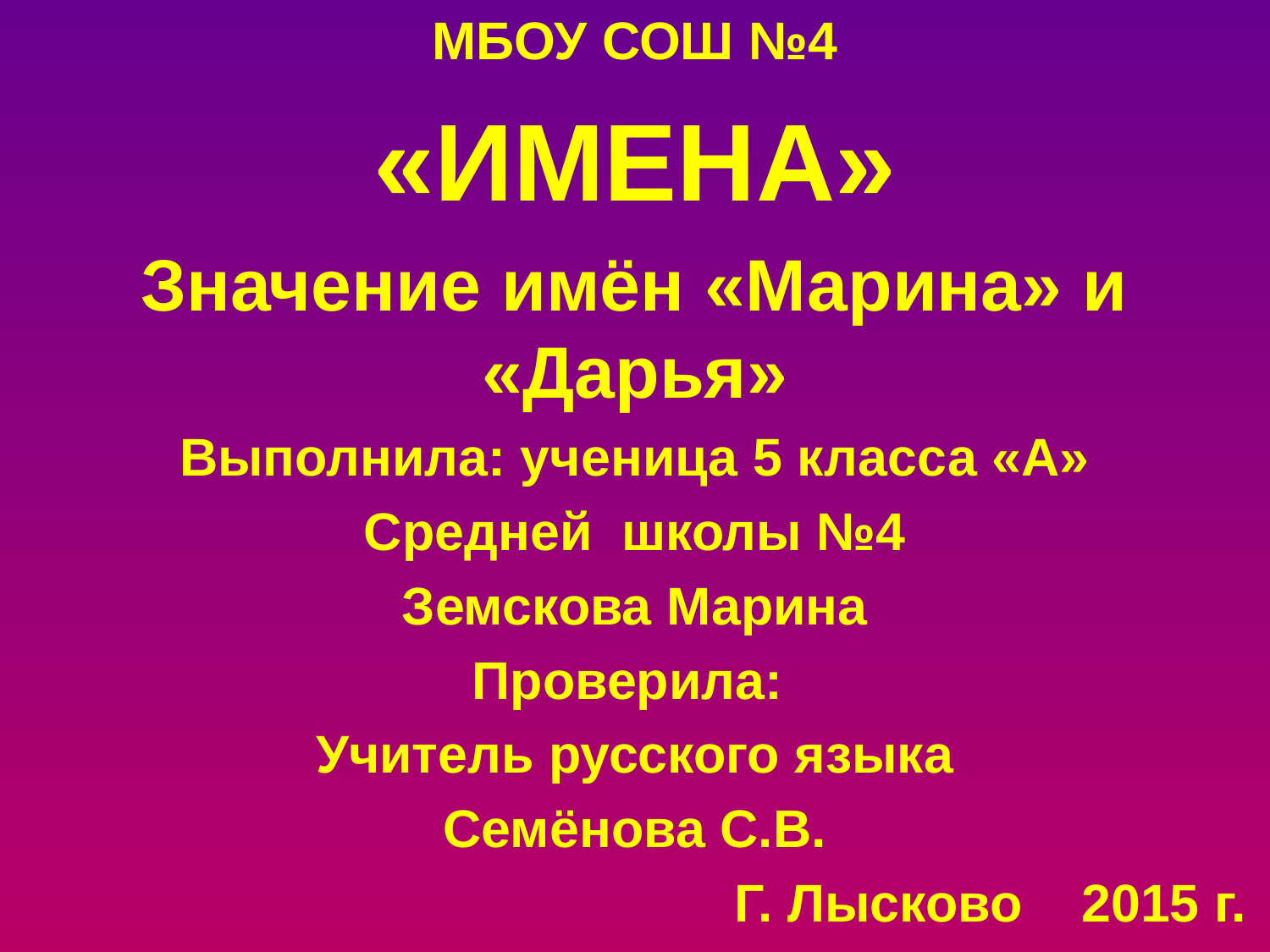

МБОУ СОШ №4
«ИМЕНА»
Значение имён «Марина» и «Дарья»
Выполнила: ученица 5 класса «А»
Средней  школы №4
Земскова Марина
Проверила:
Учитель русского языка
Семёнова С.В.
                                                Г. Лысково    2015 г.
#